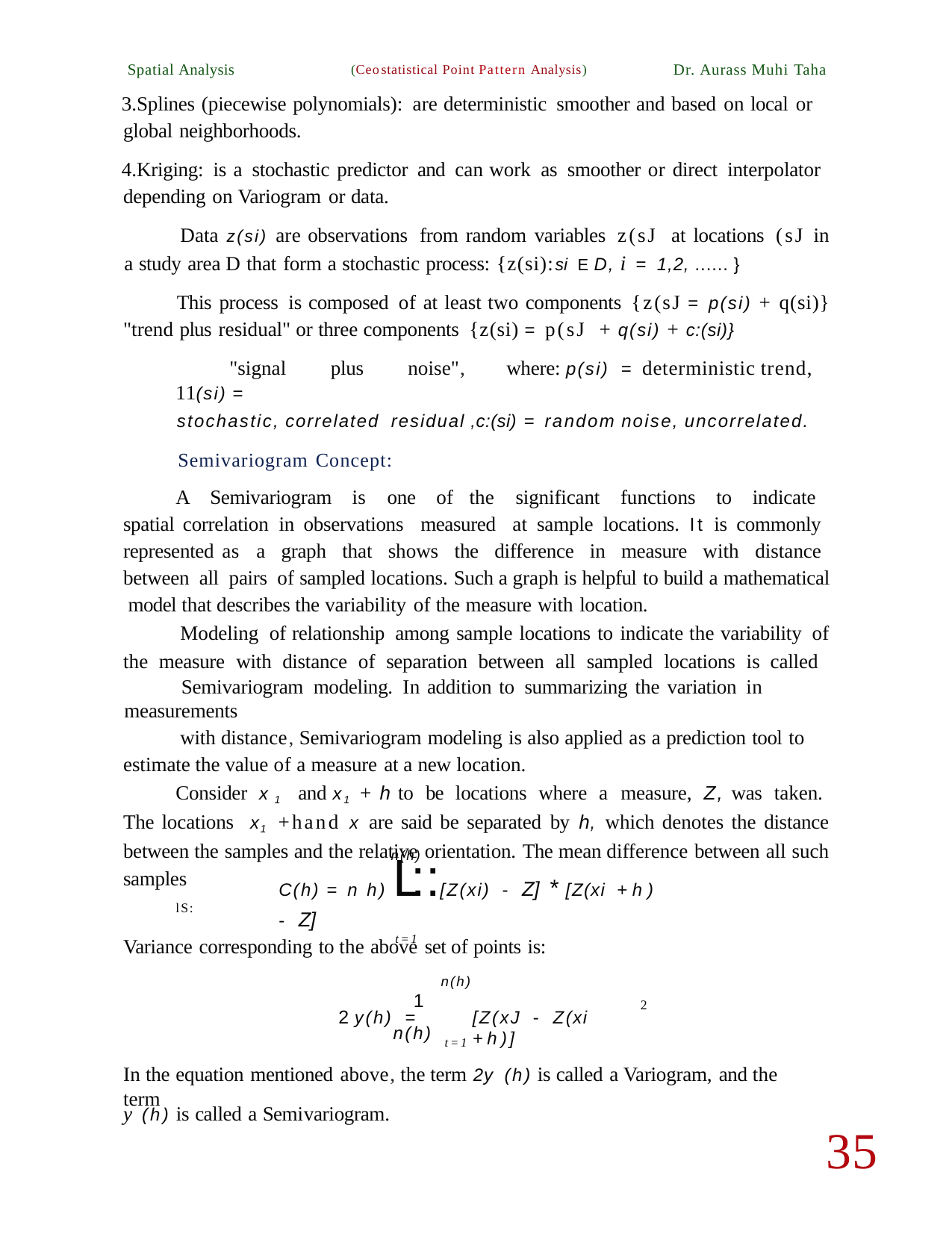

Spatial Analysis	(Ceostatistical Point Pattern Analysis)	Dr. Aurass Muhi Taha

Splines (piecewise polynomials):  are deterministic  smoother and based on local or global neighborhoods.

Kriging:  is a  stochastic predictor  and  can work  as  smoother or direct  interpolator depending on Variogram or data.

Data z(si) are observations  from random variables  z(sJ  at locations  (sJ in a study area D that form a stochastic process: {z(si):si  E D, i  = 1,2, ...... }

This process  is composed  of at least two components  {z(sJ = p(si) + q(si)} "trend plus residual" or three components  {z(si) = p(sJ  + q(si) + c:(si)}

"signal	plus	noise",	where: p(si)  = deterministic trend, 11(si) =
stochastic, correlated  residual ,c:(si) = random noise, uncorrelated.

Semivariogram Concept:

A   Semivariogram   is   one   of  the   significant   functions   to   indicate   spatial correlation in observations  measured  at sample locations. It is commonly  represented as  a  graph  that  shows  the  difference  in  measure  with  distance  between  all  pairs  of sampled locations. Such a graph is helpful to build a mathematical  model that describes the variability of the measure with location.
Modeling  of relationship  among sample locations to indicate the variability  of the  measure  with  distance  of  separation  between  all  sampled  locations  is  called
Semivariogram  modeling.  In addition to  summarizing the variation  in measurements
with distance, Semivariogram modeling is also applied as a prediction tool to estimate the value of a measure at a new location.
Consider  x 1  and x1 + h to  be  locations  where  a  measure,  Z, was  taken.  The locations  x1 +hand x are said be separated by h, which denotes the distance between the samples and the relative orientation. The mean difference between all such samples

lS:
C(h) = n h) L::[Z(xi)  - Z]  * [Z(xi  +h) - Z]
t=1
n(h)
Variance corresponding to the above set of points is:

n(h)
1
2 y(h)  =  n(h)
2
[Z(xJ  - Z(xi  +h)]
t=1

In the equation mentioned above, the term 2y  (h) is called a Variogram, and the term
y  (h) is called a Semivariogram.
35